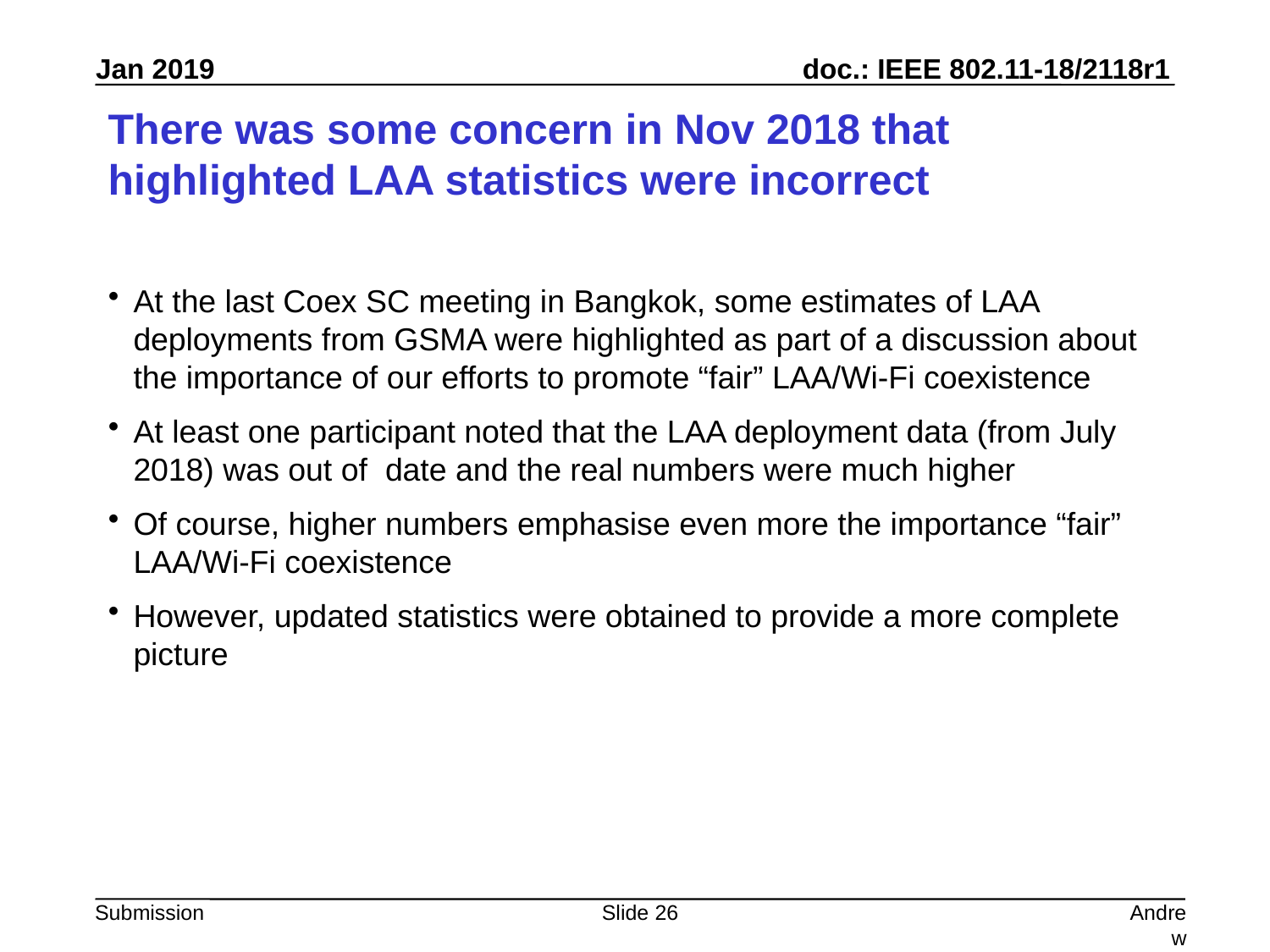

# There was some concern in Nov 2018 that highlighted LAA statistics were incorrect
At the last Coex SC meeting in Bangkok, some estimates of LAA deployments from GSMA were highlighted as part of a discussion about the importance of our efforts to promote “fair” LAA/Wi-Fi coexistence
At least one participant noted that the LAA deployment data (from July 2018) was out of  date and the real numbers were much higher
Of course, higher numbers emphasise even more the importance “fair” LAA/Wi-Fi coexistence
However, updated statistics were obtained to provide a more complete picture
Slide 26
Andrew Myles, Cisco